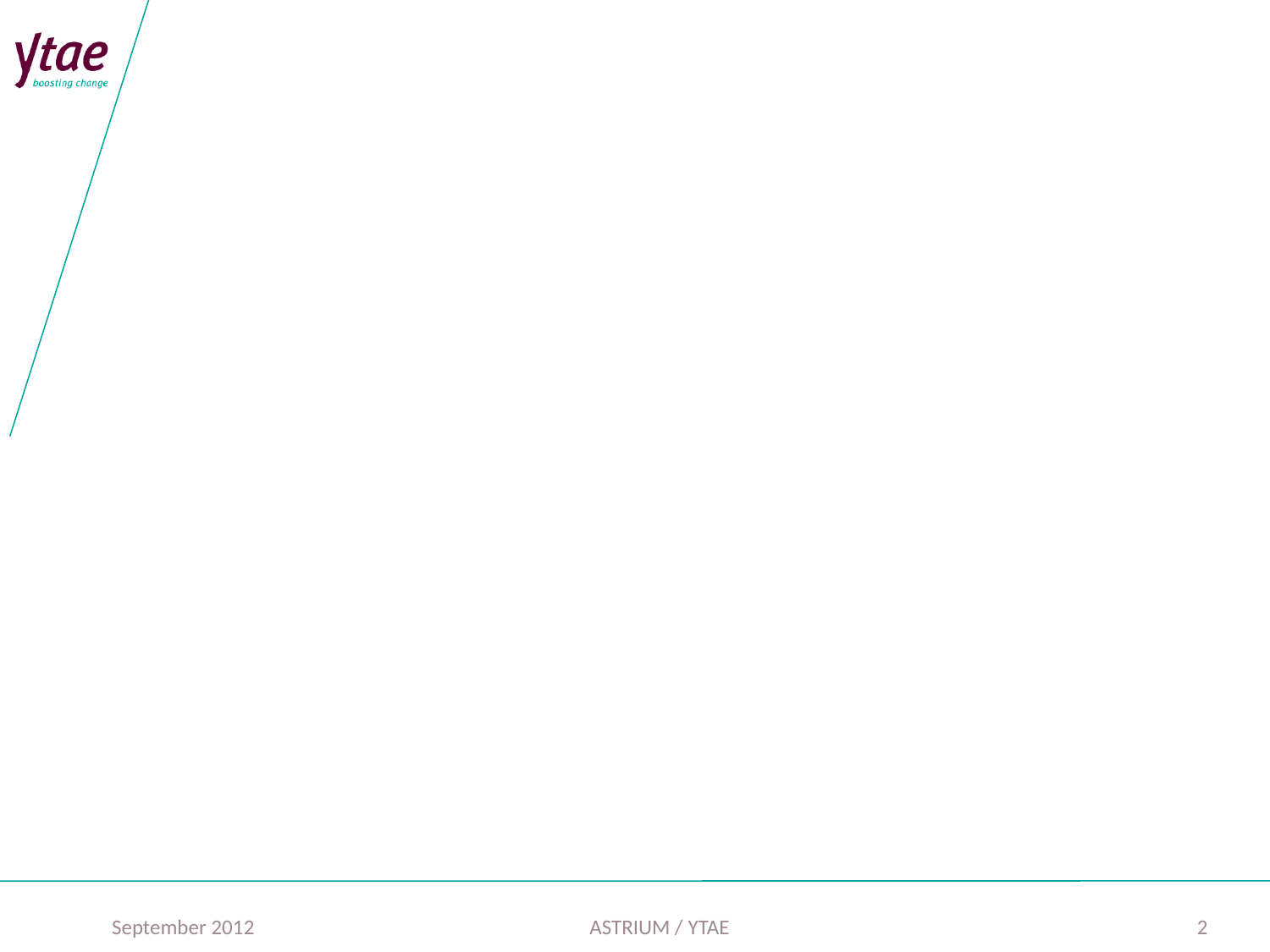

#

September 2012
ASTRIUM / YTAE
2